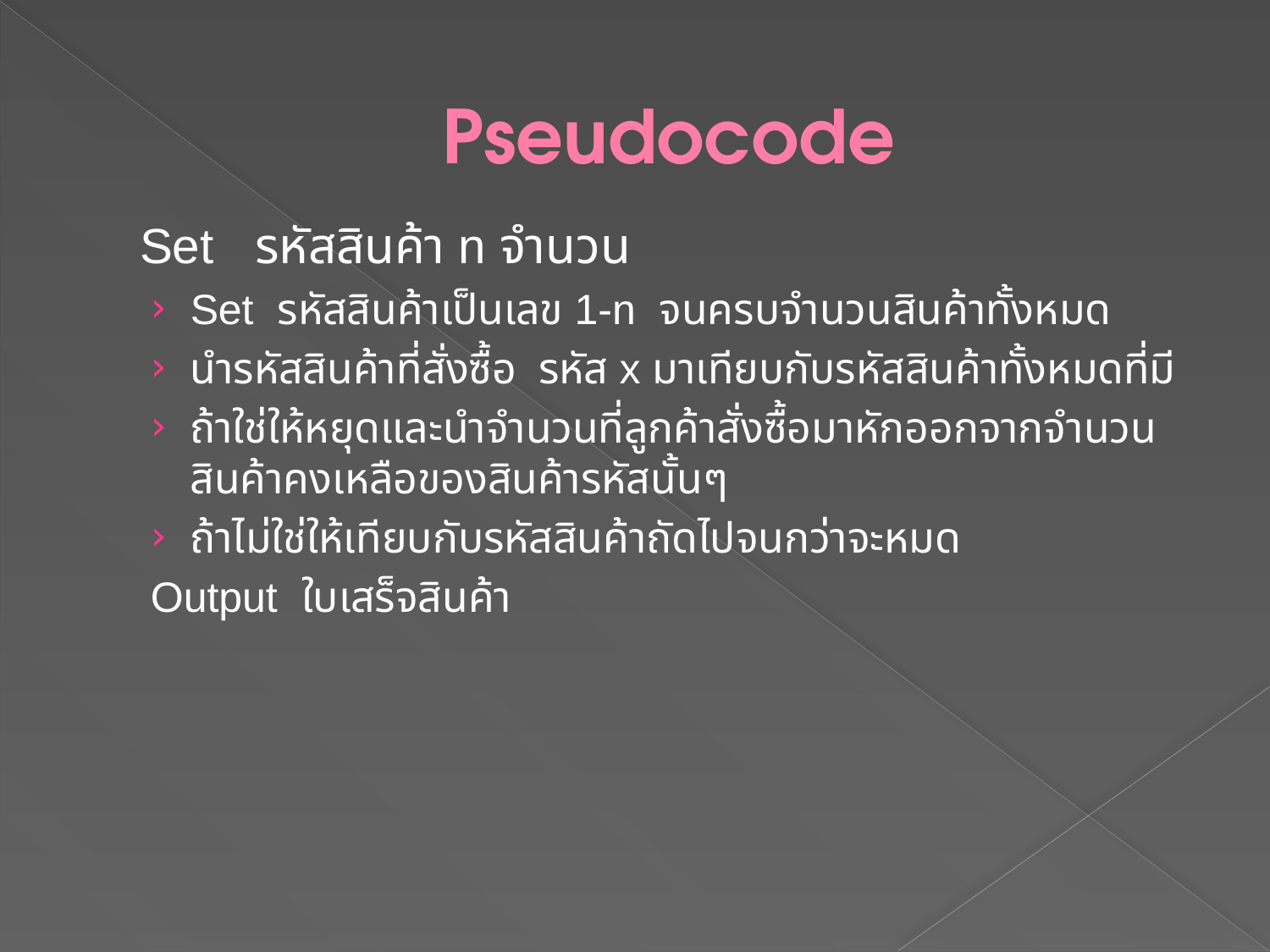

# Pseudocode
    Set   รหัสสินค้า n จำนวน
Set  รหัสสินค้าเป็นเลข 1-n  จนครบจำนวนสินค้าทั้งหมด
นำรหัสสินค้าที่สั่งซื้อ  รหัส x มาเทียบกับรหัสสินค้าทั้งหมดที่มี
ถ้าใช่ให้หยุดและนำจำนวนที่ลูกค้าสั่งซื้อมาหักออกจากจำนวนสินค้าคงเหลือของสินค้ารหัสนั้นๆ
ถ้าไม่ใช่ให้เทียบกับรหัสสินค้าถัดไปจนกว่าจะหมด
Output  ใบเสร็จสินค้า